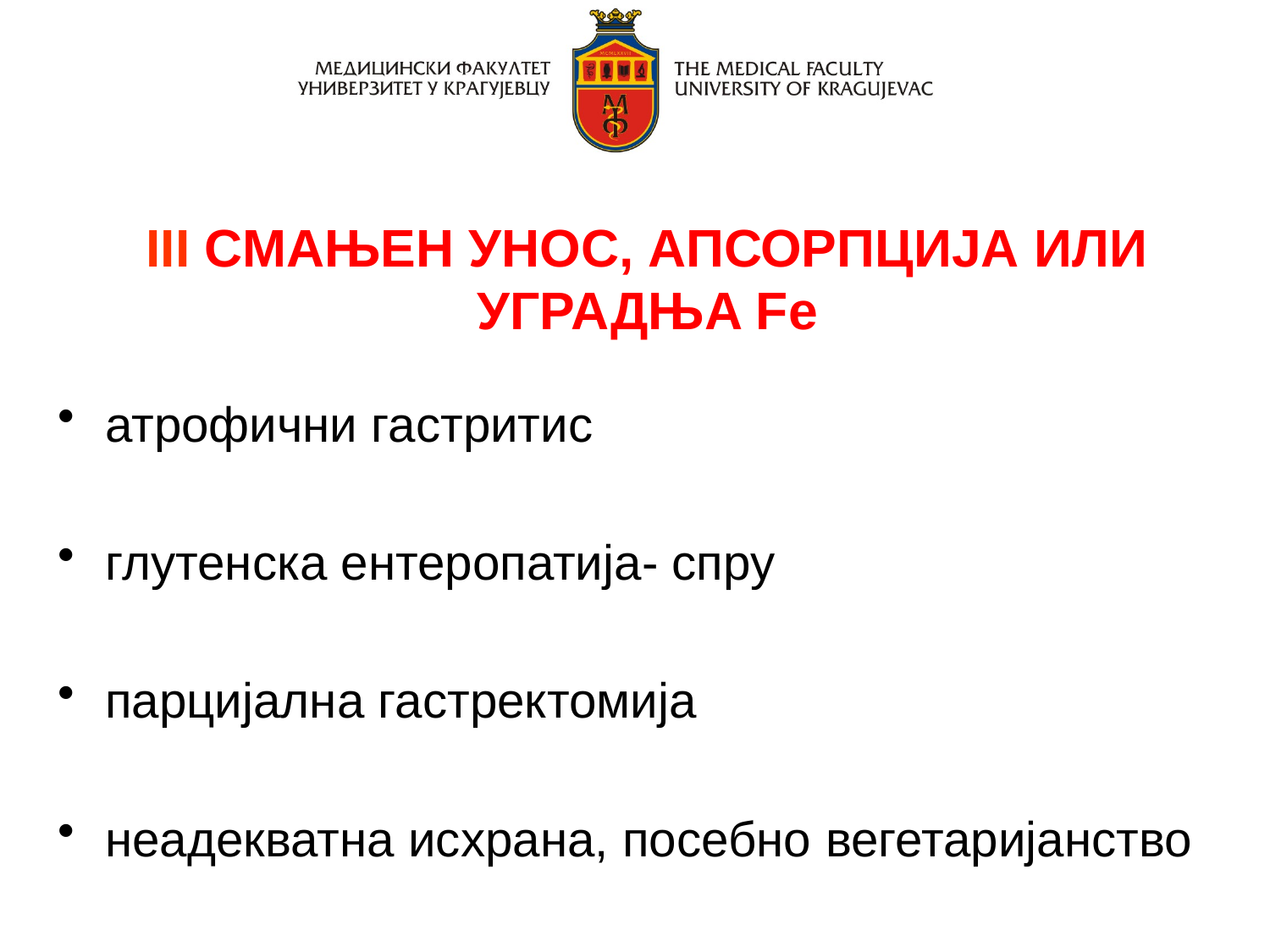

III СМАЊЕН УНОС, АПСОРПЦИЈА ИЛИ УГРАДЊA Fe
атрофични гастритис

глутенска ентеропатија- спру

парцијална гастректомија

неадекватна исхрана, посебно вегетаријанство